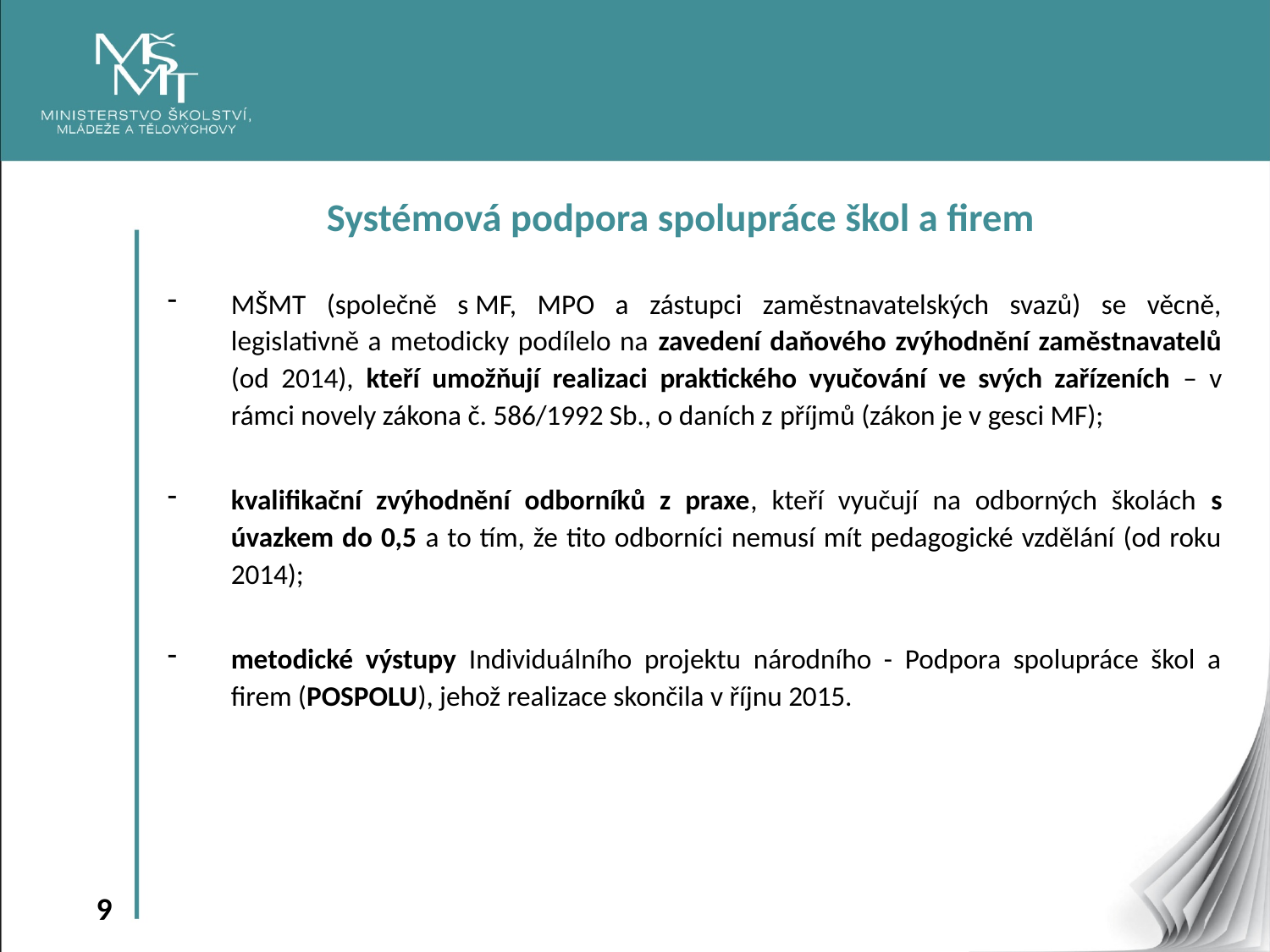

Systémová podpora spolupráce škol a firem
MŠMT (společně s MF, MPO a zástupci zaměstnavatelských svazů) se věcně, legislativně a metodicky podílelo na zavedení daňového zvýhodnění zaměstnavatelů (od 2014), kteří umožňují realizaci praktického vyučování ve svých zařízeních – v rámci novely zákona č. 586/1992 Sb., o daních z příjmů (zákon je v gesci MF);

kvalifikační zvýhodnění odborníků z praxe, kteří vyučují na odborných školách s úvazkem do 0,5 a to tím, že tito odborníci nemusí mít pedagogické vzdělání (od roku 2014);

metodické výstupy Individuálního projektu národního - Podpora spolupráce škol a firem (POSPOLU), jehož realizace skončila v říjnu 2015.